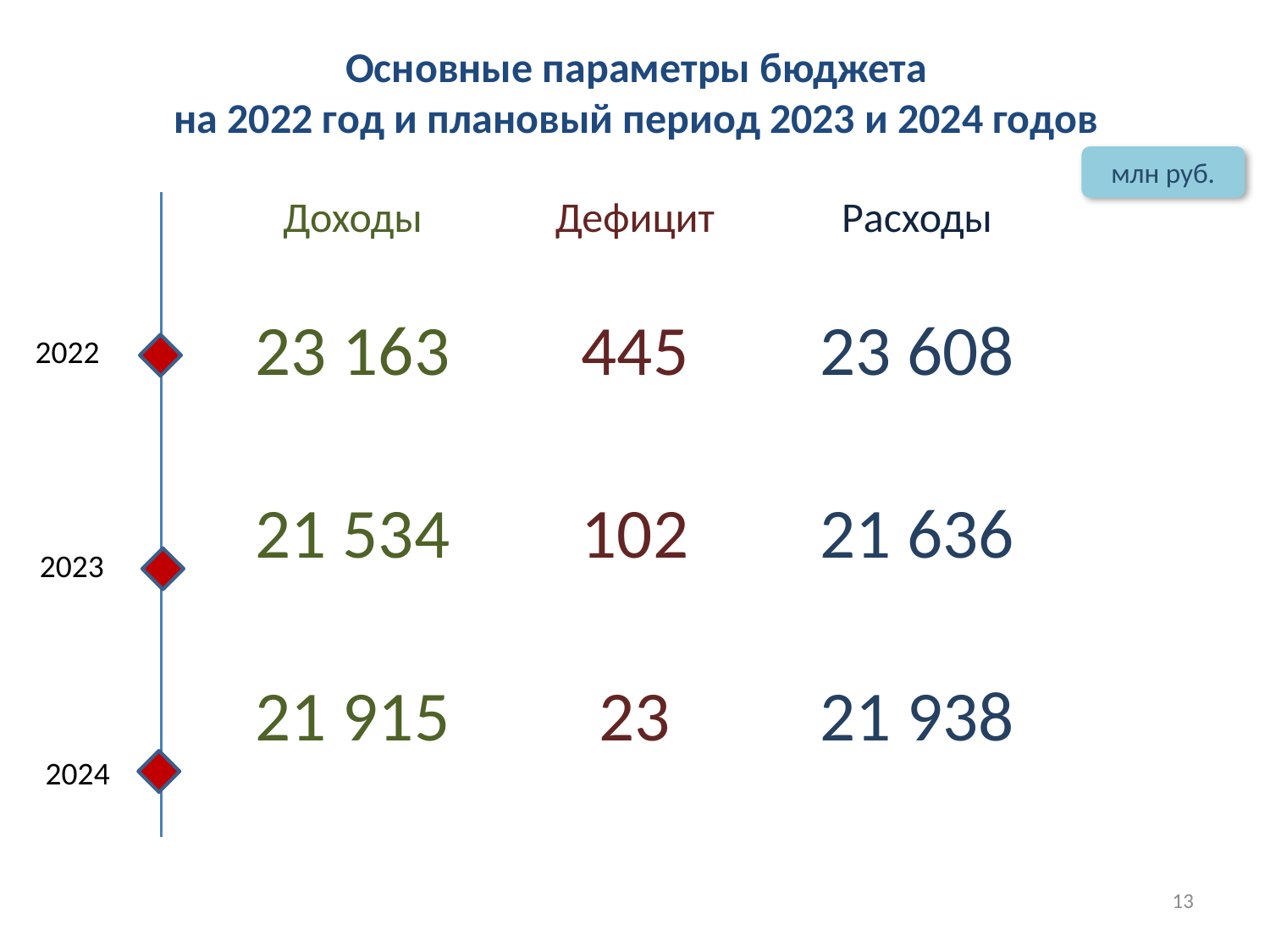

# Основные параметры бюджета на 2022 год и плановый период 2023 и 2024 годов
млн руб.
| Доходы | Дефицит | Расходы |
| --- | --- | --- |
| 23 163 | 445 | 23 608 |
| 21 534 | 102 | 21 636 |
| 21 915 | 23 | 21 938 |
2022

2023

2024

13